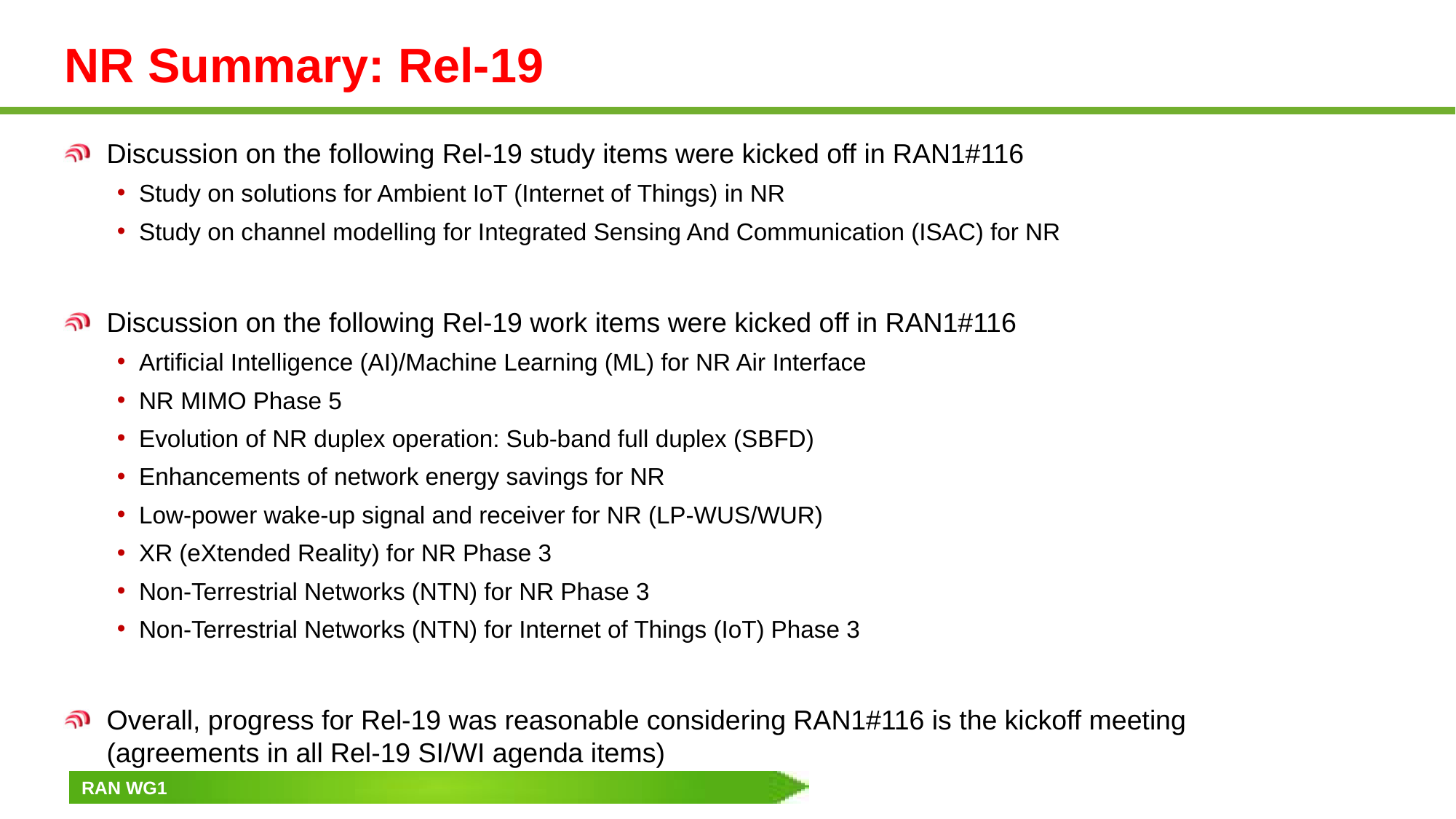

# NR Summary: Rel-19
Discussion on the following Rel-19 study items were kicked off in RAN1#116
Study on solutions for Ambient IoT (Internet of Things) in NR
Study on channel modelling for Integrated Sensing And Communication (ISAC) for NR

Discussion on the following Rel-19 work items were kicked off in RAN1#116
Artificial Intelligence (AI)/Machine Learning (ML) for NR Air Interface
NR MIMO Phase 5
Evolution of NR duplex operation: Sub-band full duplex (SBFD)
Enhancements of network energy savings for NR
Low-power wake-up signal and receiver for NR (LP-WUS/WUR)
XR (eXtended Reality) for NR Phase 3
Non-Terrestrial Networks (NTN) for NR Phase 3
Non-Terrestrial Networks (NTN) for Internet of Things (IoT) Phase 3

Overall, progress for Rel-19 was reasonable considering RAN1#116 is the kickoff meeting
(agreements in all Rel-19 SI/WI agenda items)